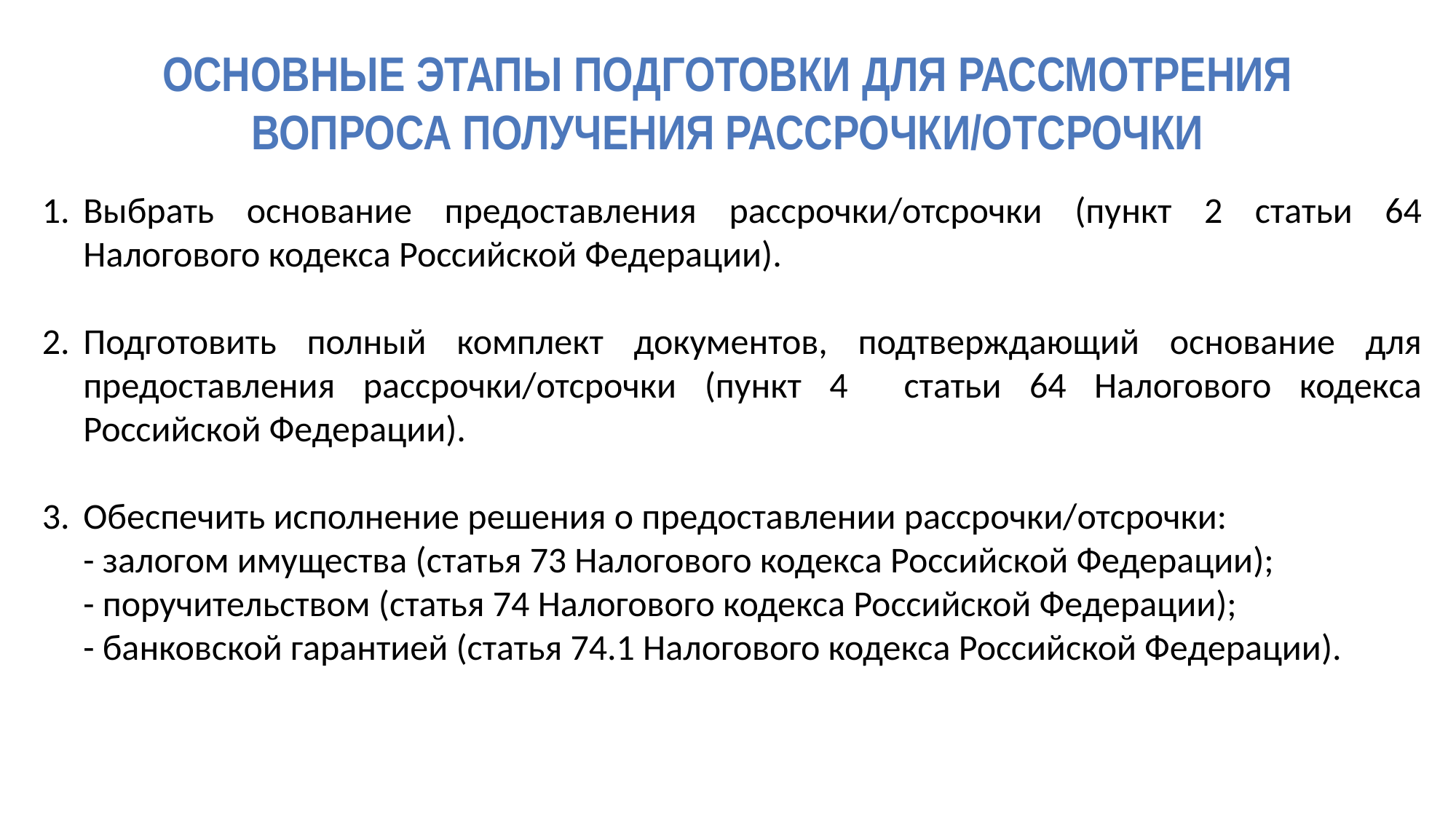

# Основные этапы подготовки для рассмотрения вопроса получения рассрочки/отсрочки
Выбрать основание предоставления рассрочки/отсрочки (пункт 2 статьи 64 Налогового кодекса Российской Федерации).

Подготовить полный комплект документов, подтверждающий основание для предоставления рассрочки/отсрочки (пункт 4  статьи 64 Налогового кодекса Российской Федерации).

Обеспечить исполнение решения о предоставлении рассрочки/отсрочки:
     - залогом имущества (статья 73 Налогового кодекса Российской Федерации);
     - поручительством (статья 74 Налогового кодекса Российской Федерации);
     - банковской гарантией (статья 74.1 Налогового кодекса Российской Федерации).